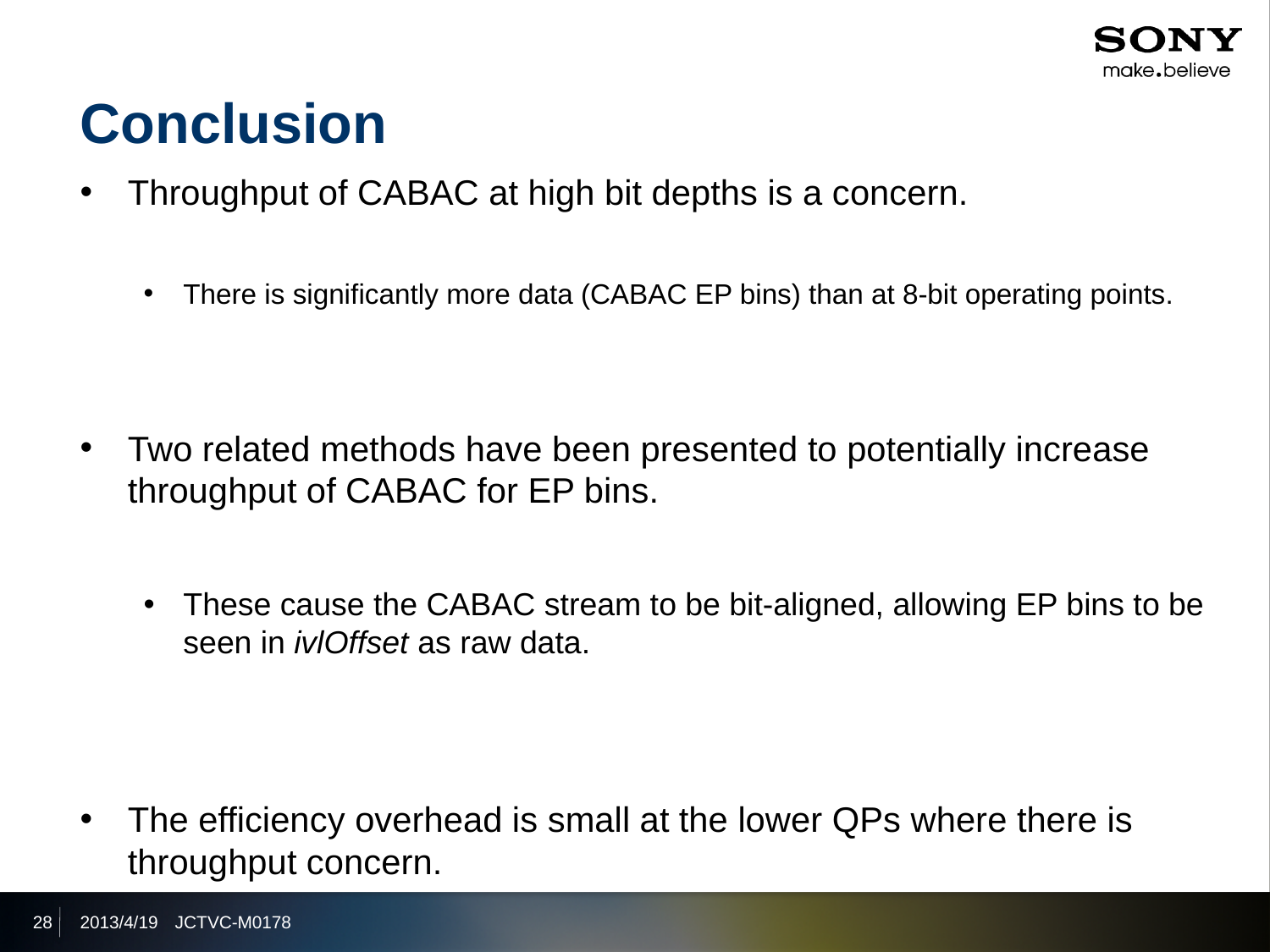

# Conclusion
Throughput of CABAC at high bit depths is a concern.

There is significantly more data (CABAC EP bins) than at 8-bit operating points.

Two related methods have been presented to potentially increase throughput of CABAC for EP bins.

These cause the CABAC stream to be bit-aligned, allowing EP bins to be seen in ivlOffset as raw data.

The efficiency overhead is small at the lower QPs where there is throughput concern.
28
2013/4/19
JCTVC-M0178